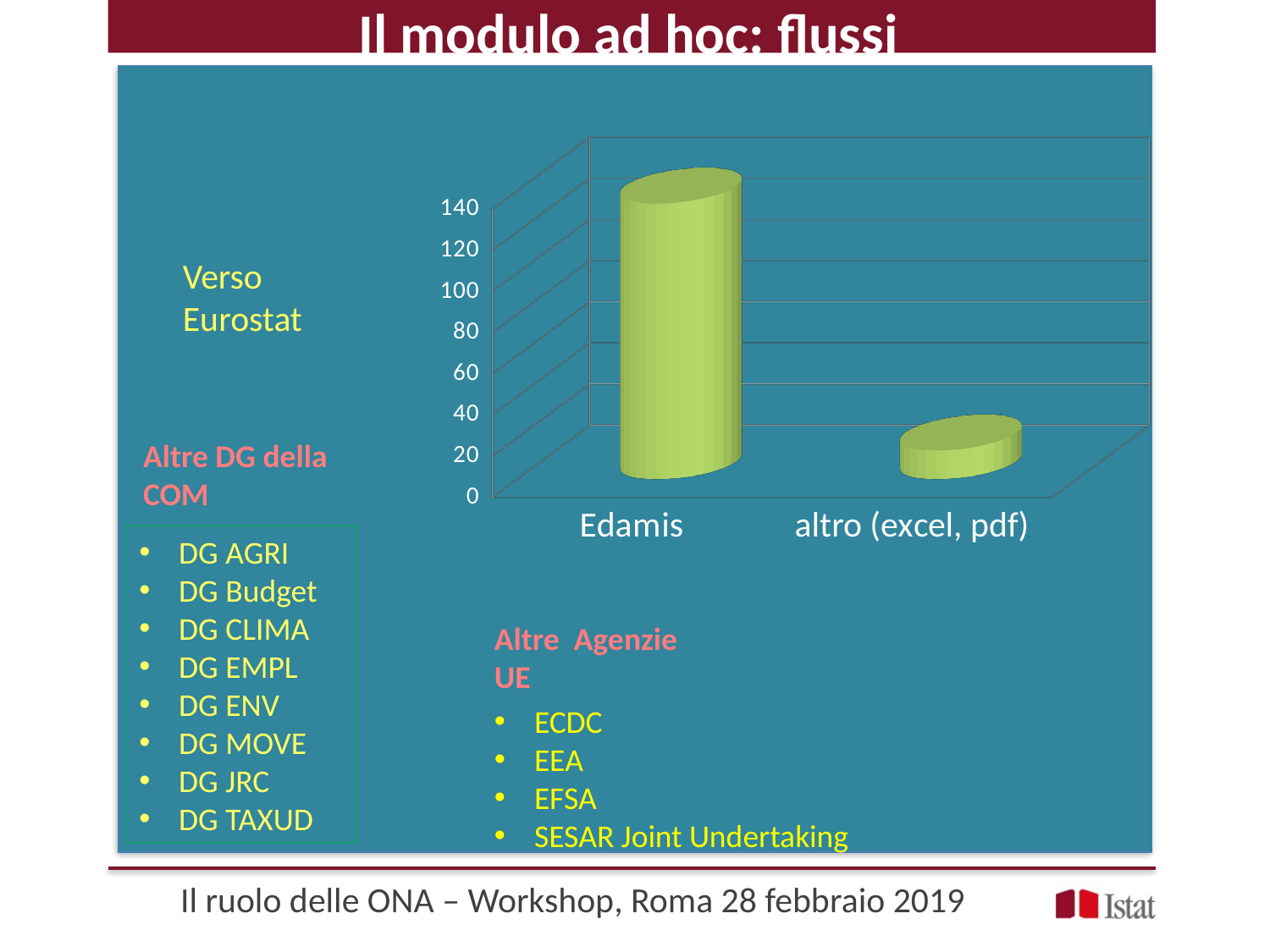

Il modulo ad hoc: flussi

[unsupported chart]

Verso Eurostat
Altre DG della COM
DG AGRI
DG Budget
DG CLIMA
DG EMPL
DG ENV
DG MOVE
DG JRC
DG TAXUD
Altre  Agenzie UE
ECDC
EEA
EFSA
SESAR Joint Undertaking
Il ruolo delle ONA – Workshop, Roma 28 febbraio 2019